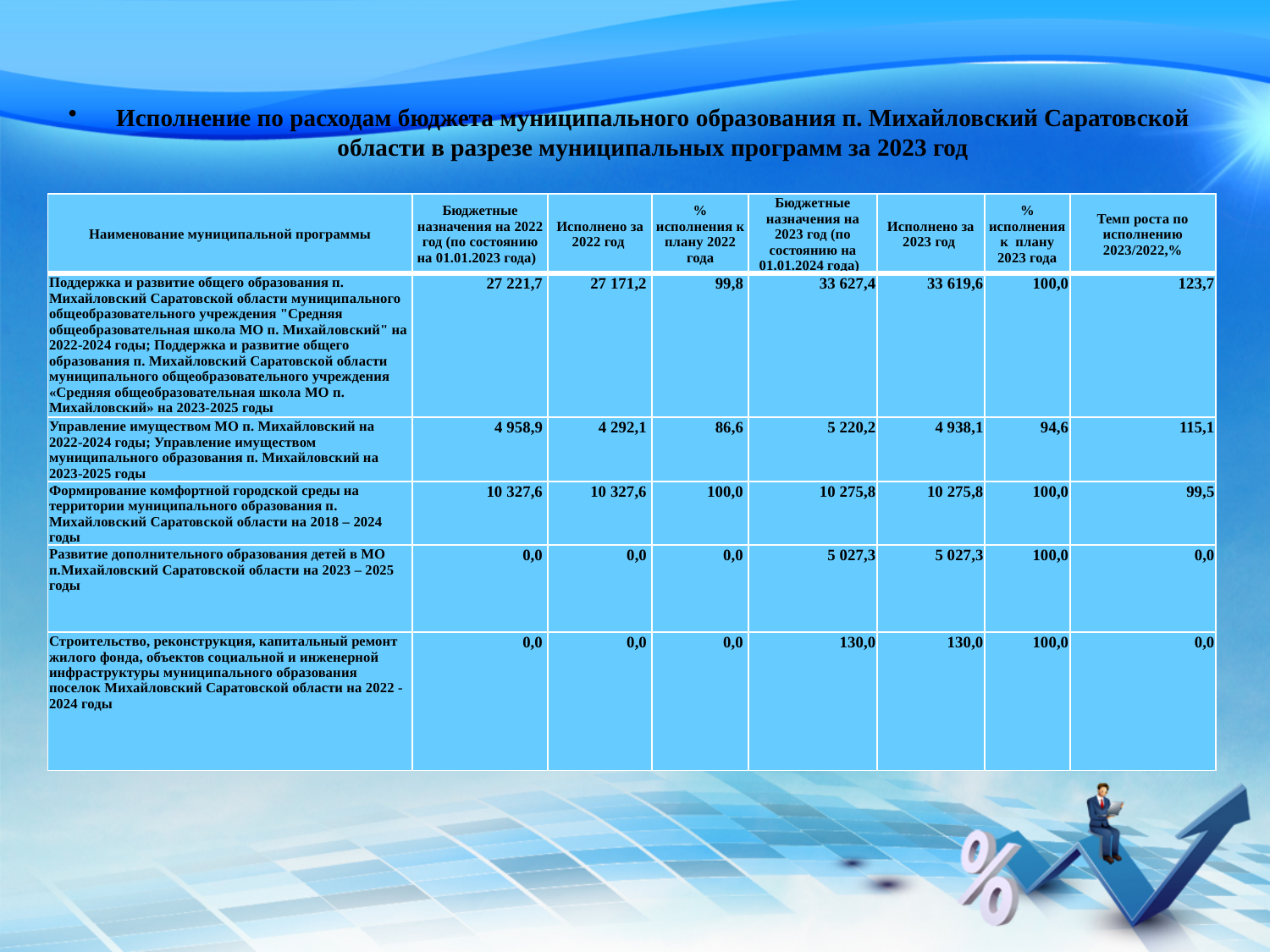

Исполнение по расходам бюджета муниципального образования п. Михайловский Саратовской области в разрезе муниципальных программ за 2023 год
| Наименование муниципальной программы | Бюджетные назначения на 2022 год (по состоянию на 01.01.2023 года) | Исполнено за 2022 год | % исполнения к плану 2022 года | Бюджетные назначения на 2023 год (по состоянию на 01.01.2024 года) | Исполнено за 2023 год | % исполнения к плану 2023 года | Темп роста по исполнению 2023/2022,% |
| --- | --- | --- | --- | --- | --- | --- | --- |
| Поддержка и развитие общего образования п. Михайловский Саратовской области муниципального общеобразовательного учреждения "Средняя общеобразовательная школа МО п. Михайловский" на 2022-2024 годы; Поддержка и развитие общего образования п. Михайловский Саратовской области муниципального общеобразовательного учреждения «Средняя общеобразовательная школа МО п. Михайловский» на 2023-2025 годы | 27 221,7 | 27 171,2 | 99,8 | 33 627,4 | 33 619,6 | 100,0 | 123,7 |
| Управление имуществом МО п. Михайловский на 2022-2024 годы; Управление имуществом муниципального образования п. Михайловский на 2023-2025 годы | 4 958,9 | 4 292,1 | 86,6 | 5 220,2 | 4 938,1 | 94,6 | 115,1 |
| Формирование комфортной городской среды на территории муниципального образования п. Михайловский Саратовской области на 2018 – 2024 годы | 10 327,6 | 10 327,6 | 100,0 | 10 275,8 | 10 275,8 | 100,0 | 99,5 |
| Развитие дополнительного образования детей в МО п.Михайловский Саратовской области на 2023 – 2025 годы | 0,0 | 0,0 | 0,0 | 5 027,3 | 5 027,3 | 100,0 | 0,0 |
| Строительство, реконструкция, капитальный ремонт жилого фонда, объектов социальной и инженерной инфраструктуры муниципального образования поселок Михайловский Саратовской области на 2022 - 2024 годы | 0,0 | 0,0 | 0,0 | 130,0 | 130,0 | 100,0 | 0,0 |